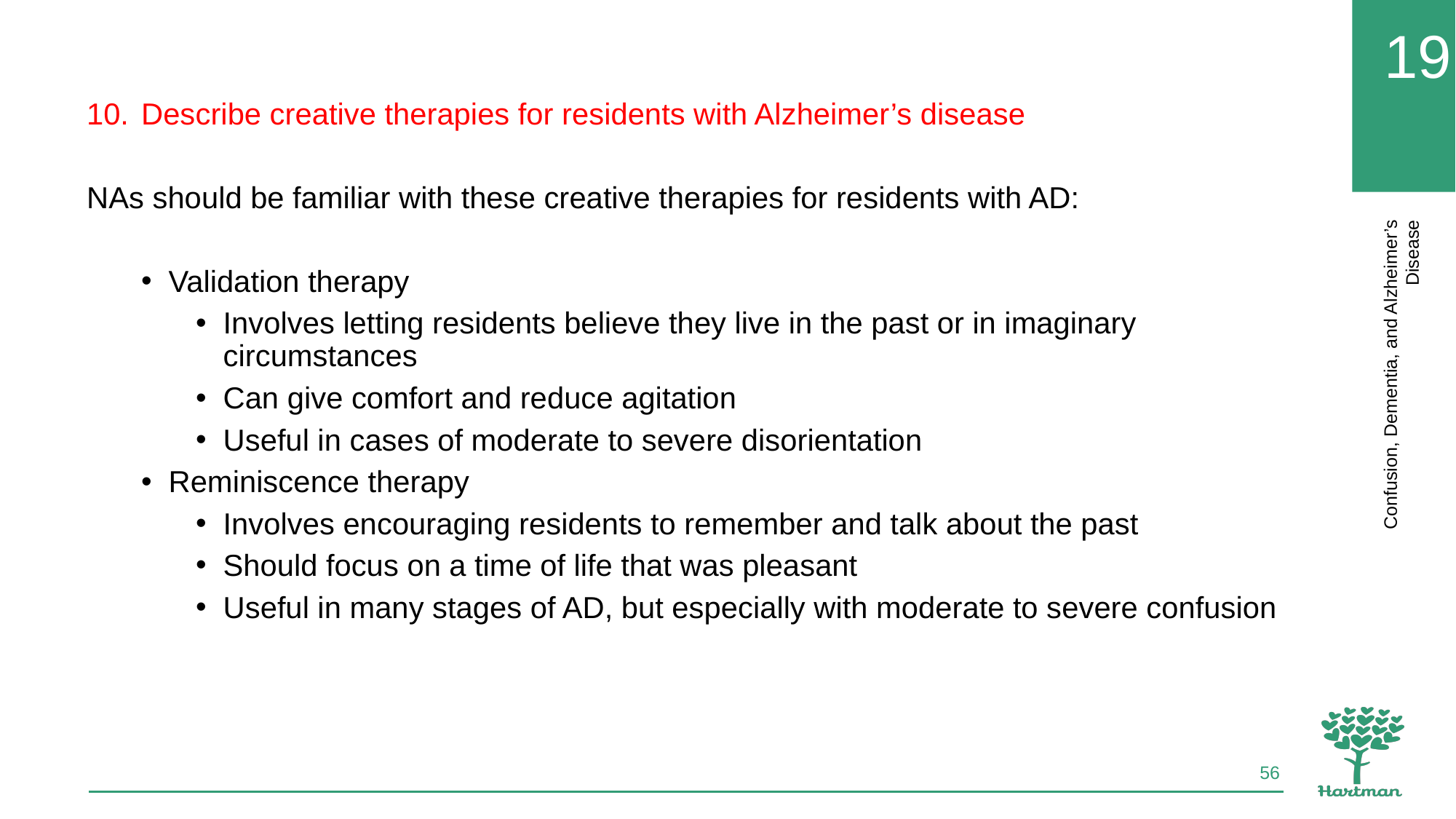

Describe creative therapies for residents with Alzheimer’s disease

NAs should be familiar with these creative therapies for residents with AD:

Validation therapy
Involves letting residents believe they live in the past or in imaginary circumstances
Can give comfort and reduce agitation
Useful in cases of moderate to severe disorientation
Reminiscence therapy
Involves encouraging residents to remember and talk about the past
Should focus on a time of life that was pleasant
Useful in many stages of AD, but especially with moderate to severe confusion

56